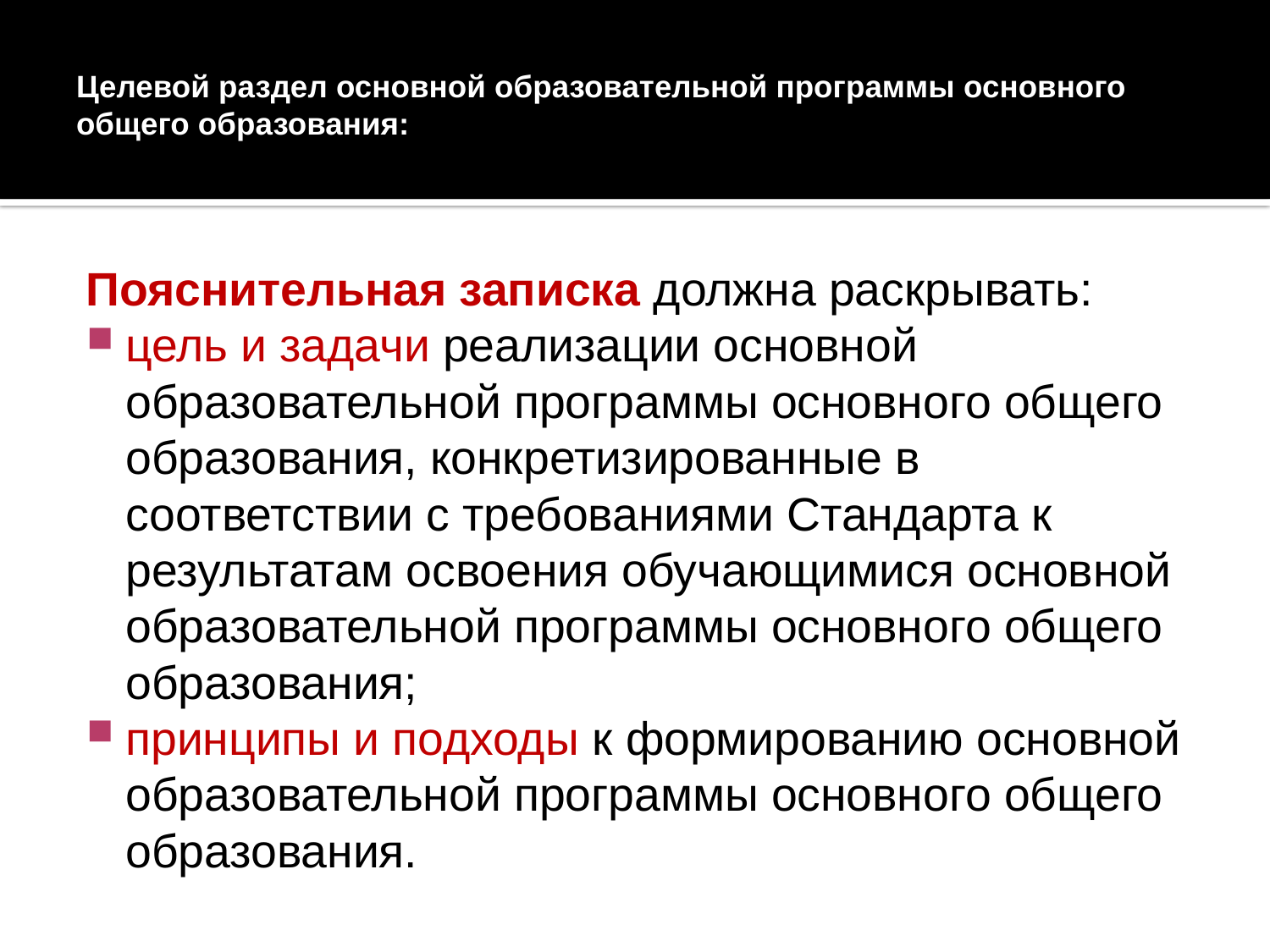

# Целевой раздел основной образовательной программы основного общего образования:
Пояснительная записка должна раскрывать:
цель и задачи реализации основной образовательной программы основного общего образования, конкретизированные в соответствии с требованиями Стандарта к результатам освоения обучающимися основной образовательной программы основного общего образования;
принципы и подходы к формированию основной образовательной программы основного общего образования.